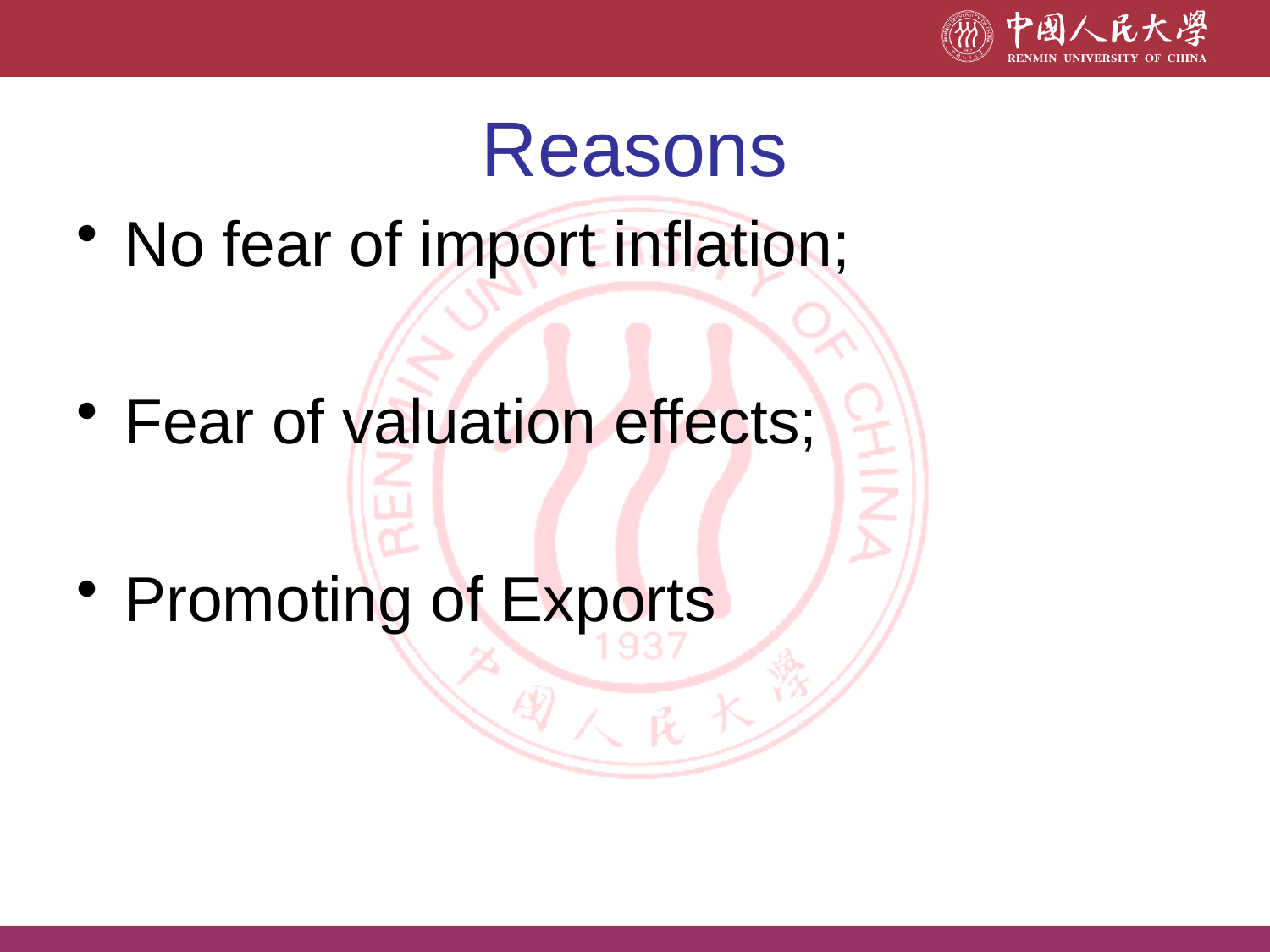

# Reasons
No fear of import inflation;

Fear of valuation effects;

Promoting of Exports